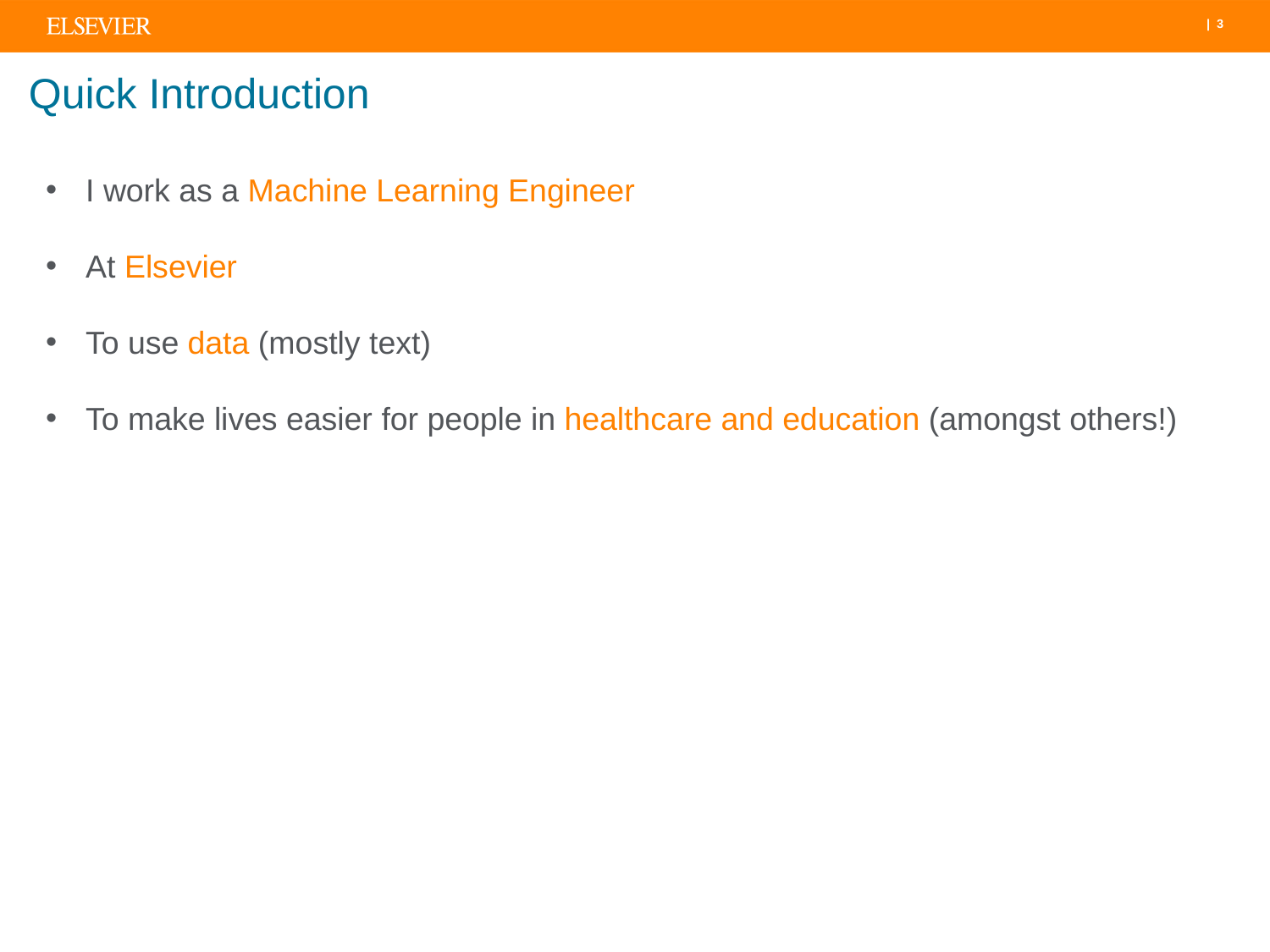

# Quick Introduction
I work as a Machine Learning Engineer

At Elsevier

To use data (mostly text)

To make lives easier for people in healthcare and education (amongst others!)